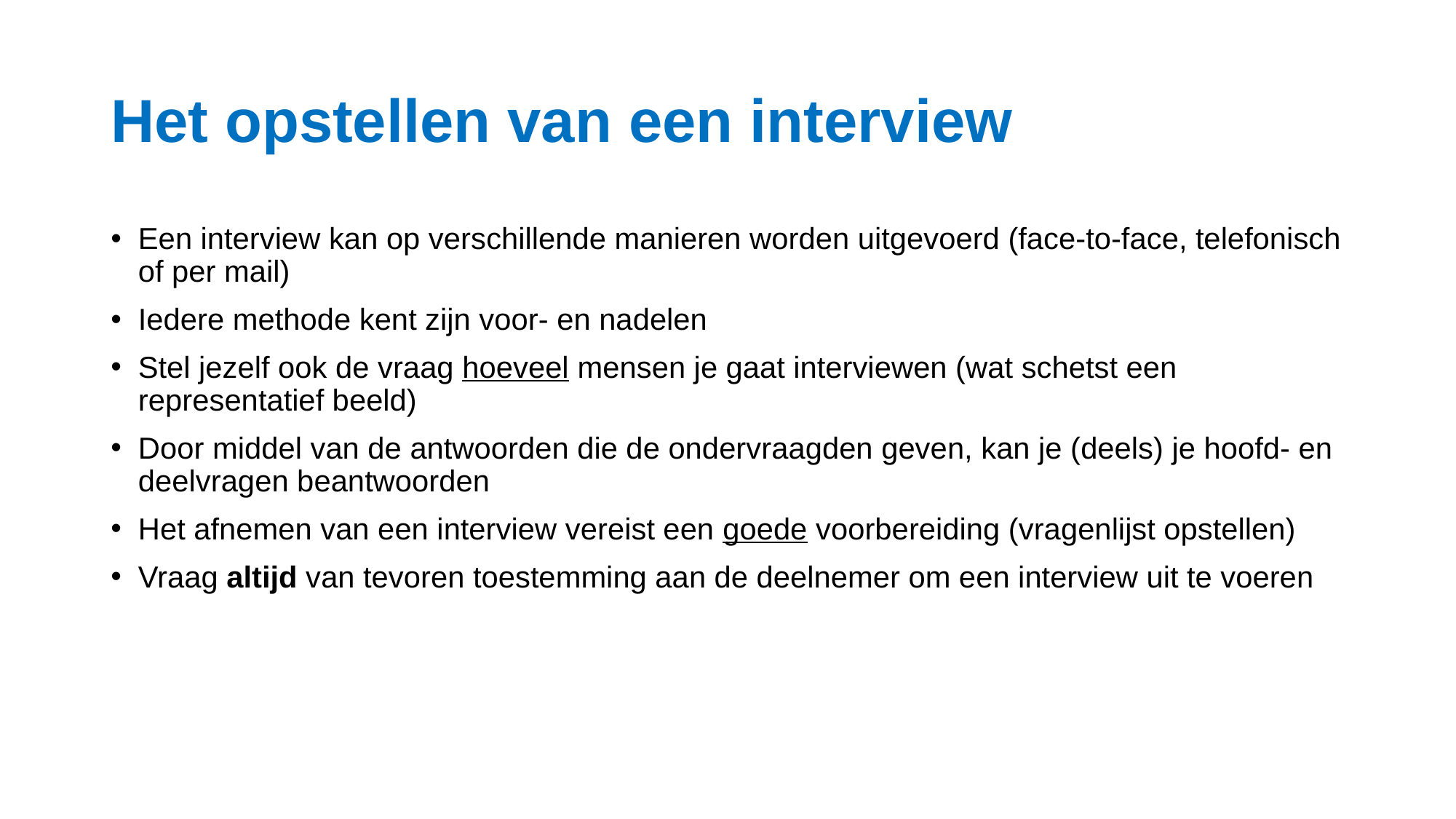

# Het opstellen van een interview
Een interview kan op verschillende manieren worden uitgevoerd (face-to-face, telefonisch of per mail)
Iedere methode kent zijn voor- en nadelen
Stel jezelf ook de vraag hoeveel mensen je gaat interviewen (wat schetst een representatief beeld)
Door middel van de antwoorden die de ondervraagden geven, kan je (deels) je hoofd- en deelvragen beantwoorden
Het afnemen van een interview vereist een goede voorbereiding (vragenlijst opstellen)
Vraag altijd van tevoren toestemming aan de deelnemer om een interview uit te voeren